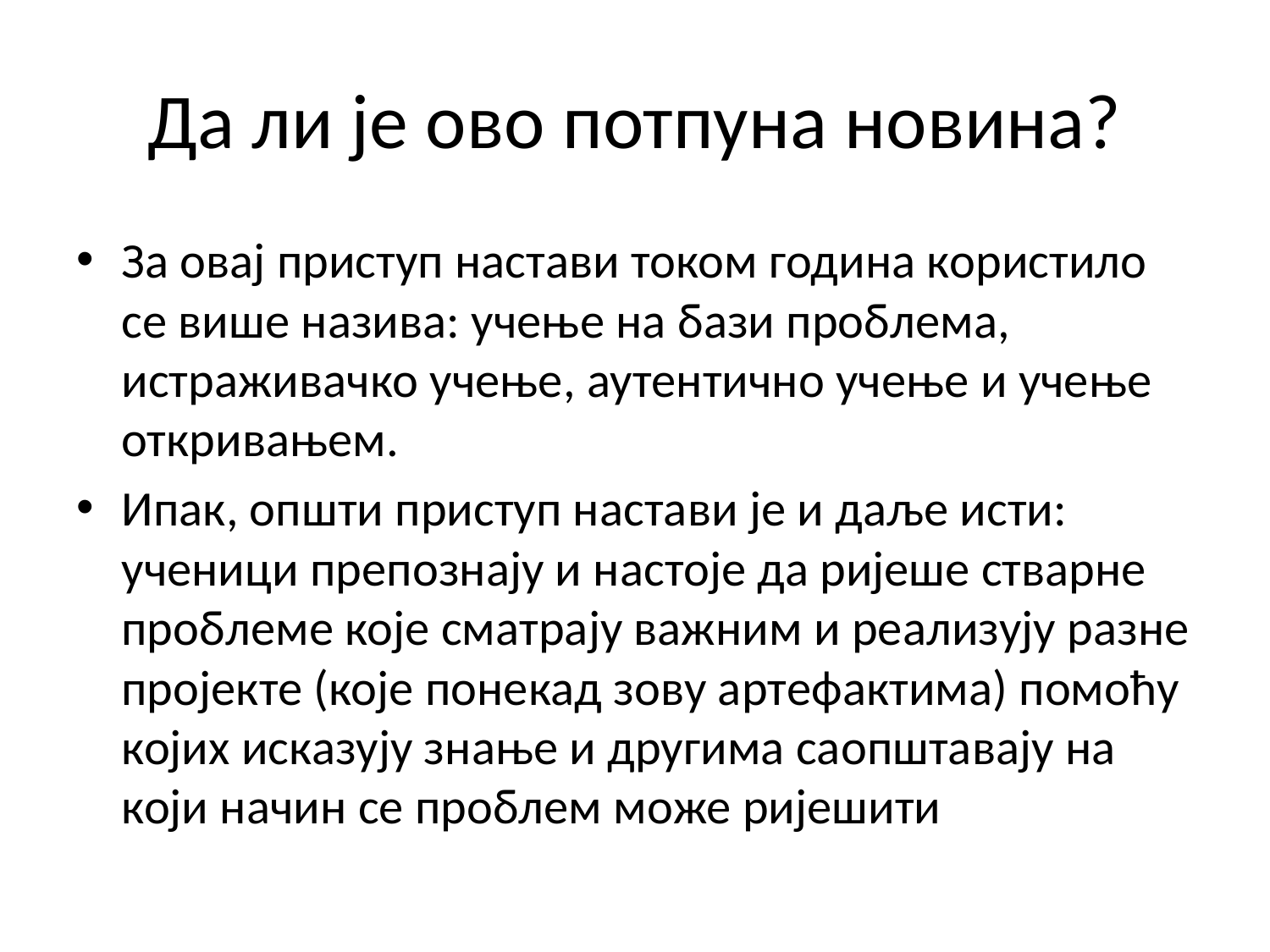

# Да ли је ово потпуна новина?
За овај приступ настави током година користило се више назива: учење на бази проблема, истраживачко учење, аутентично учење и учење откривањем.
Ипак, општи приступ настави је и даље исти: ученици препознају и настоје да ријеше стварне проблеме које сматрају важним и реализују разне пројекте (које понекад зову артефактима) помоћу којих исказују знање и другима саопштавају на који начин се проблем може ријешити